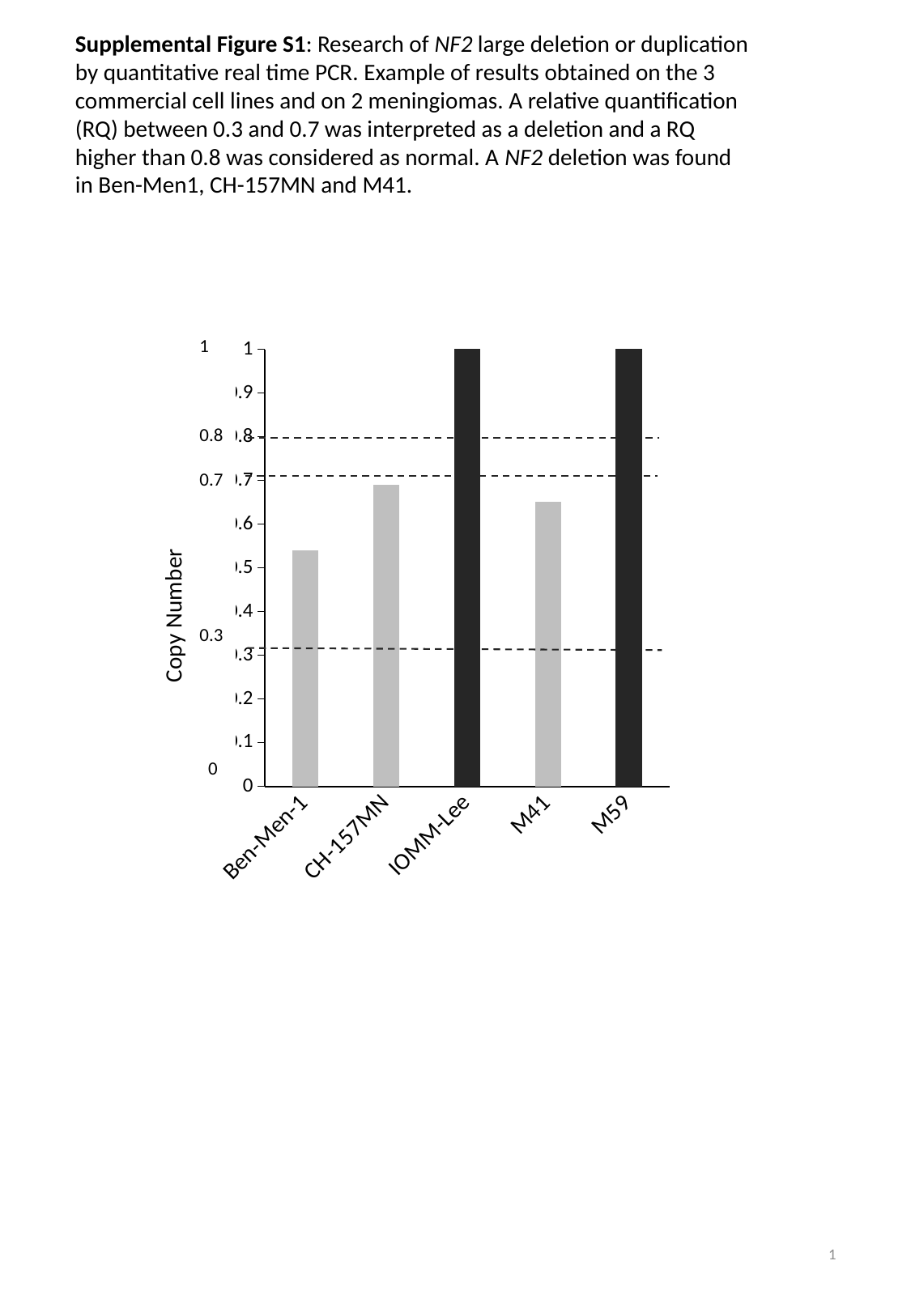

Supplemental Figure S1: Research of NF2 large deletion or duplication by quantitative real time PCR. Example of results obtained on the 3 commercial cell lines and on 2 meningiomas. A relative quantification (RQ) between 0.3 and 0.7 was interpreted as a deletion and a RQ higher than 0.8 was considered as normal. A NF2 deletion was found in Ben-Men1, CH-157MN and M41.

### Chart

| Category | Série 1 |
|---|---|
| Ben-Men-1 | 0.54 |
| CH-157MN | 0.69 |
| IOMM-Lee | 1.11 |
| M41 | 0.65 |
| M59 | 1.0 |
1

0.8

0.7

0.3

  0
1